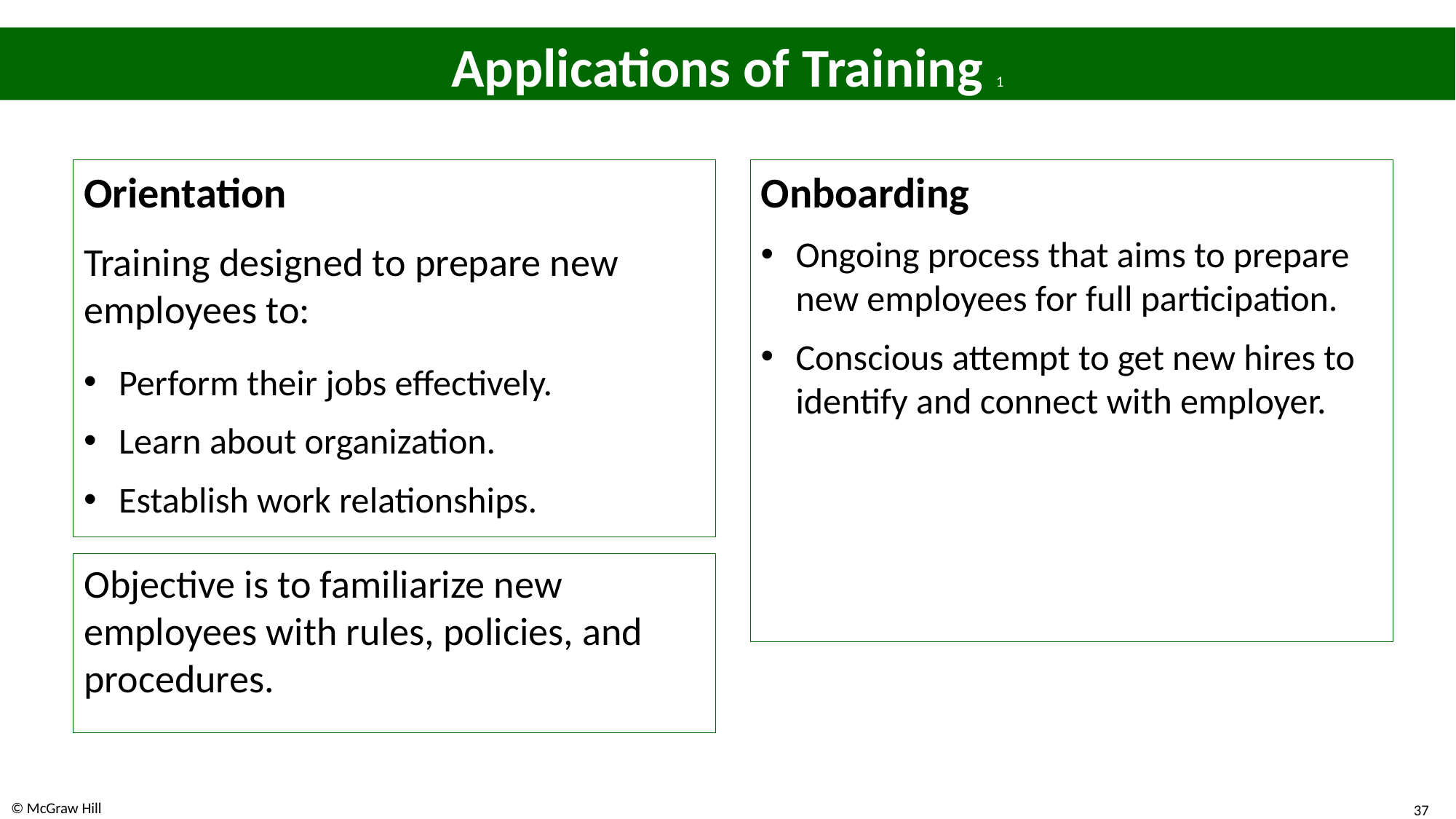

# Applications of Training 1
Orientation
Training designed to prepare new employees to:
Perform their jobs effectively.
Learn about organization.
Establish work relationships.
Onboarding
Ongoing process that aims to prepare new employees for full participation.
Conscious attempt to get new hires to identify and connect with employer.
Objective is to familiarize new employees with rules, policies, and procedures.